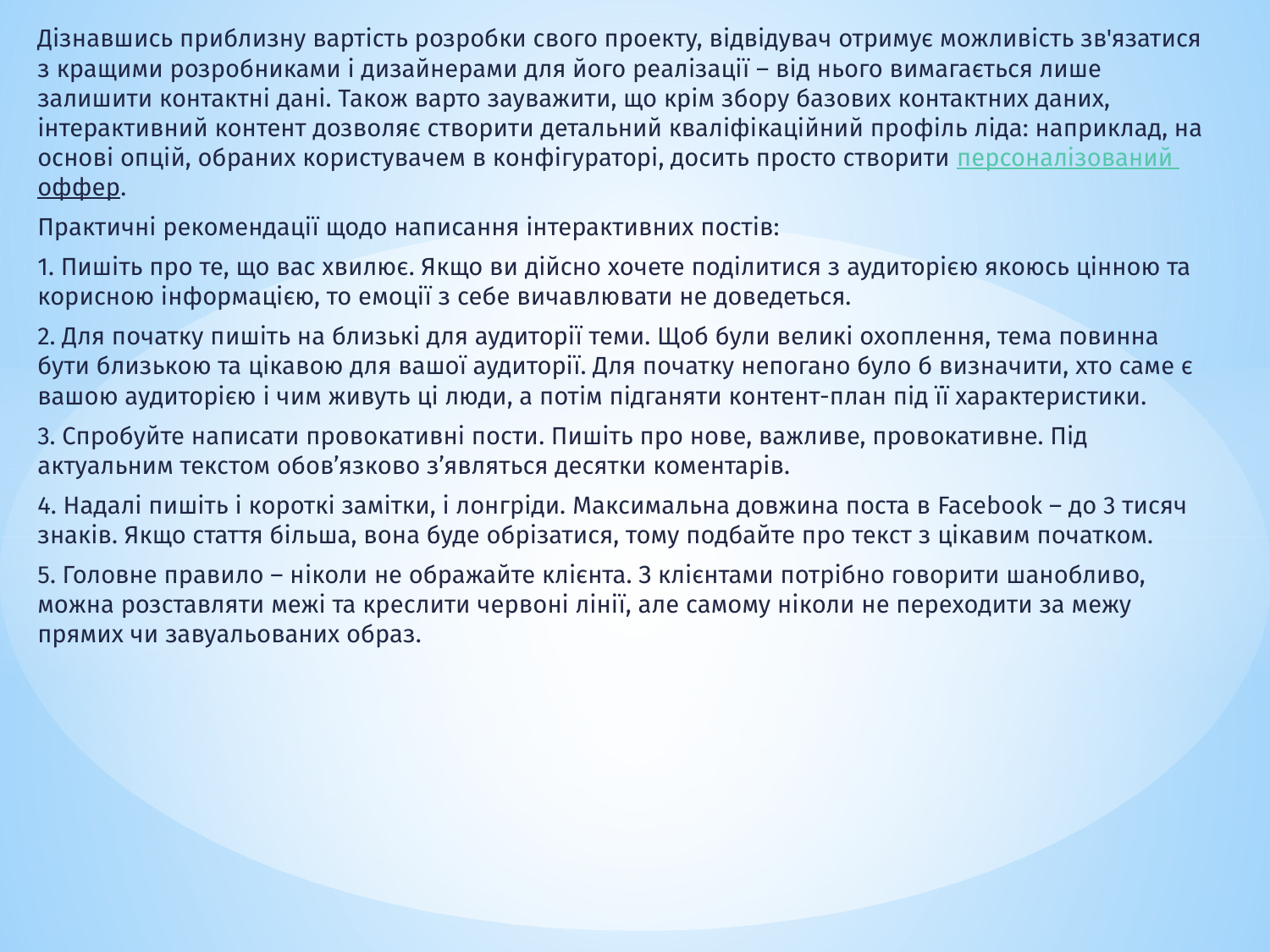

Дізнавшись приблизну вартість розробки свого проекту, відвідувач отримує можливість зв'язатися з кращими розробниками і дизайнерами для його реалізації – від нього вимагається лише залишити контактні дані. Також варто зауважити, що крім збору базових контактних даних, інтерактивний контент дозволяє створити детальний кваліфікаційний профіль ліда: наприклад, на основі опцій, обраних користувачем в конфігураторі, досить просто створити персоналізований оффер.
Практичні рекомендації щодо написання інтерактивних постів:
1. Пишіть про те, що вас хвилює. Якщо ви дійсно хочете поділитися з аудиторією якоюсь цінною та корисною інформацією, то емоції з себе вичавлювати не доведеться.
2. Для початку пишіть на близькі для аудиторії теми. Щоб були великі охоплення, тема повинна бути близькою та цікавою для вашої аудиторії. Для початку непогано було б визначити, хто саме є вашою аудиторією і чим живуть ці люди, а потім підганяти контент-план під її характеристики.
3. Спробуйте написати провокативні пости. Пишіть про нове, важливе, провокативне. Під актуальним текстом обов’язково з’являться десятки коментарів.
4. Надалі пишіть і короткі замітки, і лонгріди. Максимальна довжина поста в Facebook – до 3 тисяч знаків. Якщо стаття більша, вона буде обрізатися, тому подбайте про текст з цікавим початком.
5. Головне правило – ніколи не ображайте клієнта. З клієнтами потрібно говорити шанобливо, можна розставляти межі та креслити червоні лінії, але самому ніколи не переходити за межу прямих чи завуальованих образ.